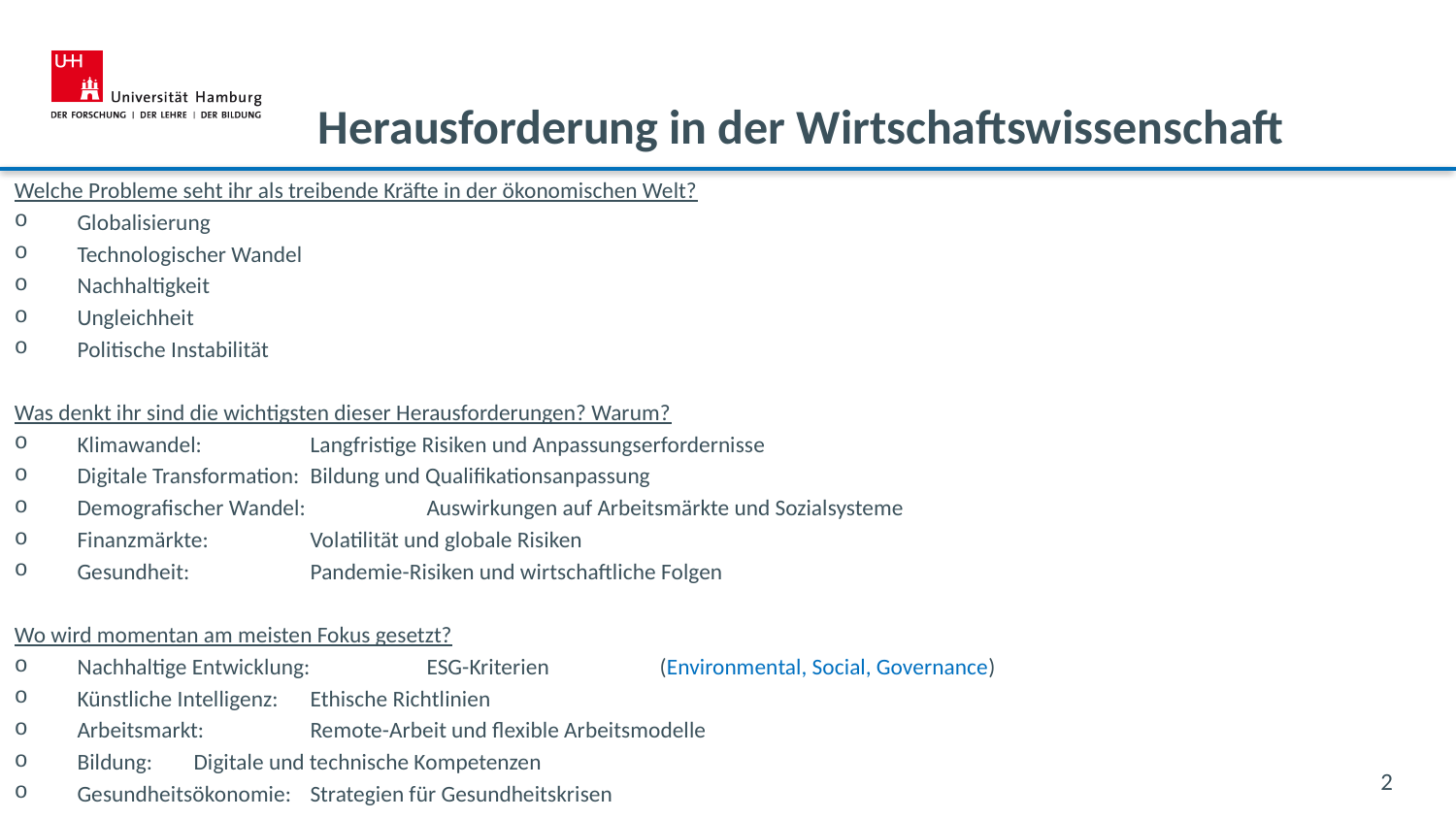

# Herausforderung in der Wirtschaftswissenschaft
Welche Probleme seht ihr als treibende Kräfte in der ökonomischen Welt?
Globalisierung
Technologischer Wandel
Nachhaltigkeit
Ungleichheit
Politische Instabilität

Was denkt ihr sind die wichtigsten dieser Herausforderungen? Warum?
Klimawandel: 		Langfristige Risiken und Anpassungserfordernisse
Digitale Transformation: 	Bildung und Qualifikationsanpassung
Demografischer Wandel: 	Auswirkungen auf Arbeitsmärkte und Sozialsysteme
Finanzmärkte: 		Volatilität und globale Risiken
Gesundheit: 			Pandemie-Risiken und wirtschaftliche Folgen

Wo wird momentan am meisten Fokus gesetzt?
Nachhaltige Entwicklung: 		ESG-Kriterien							(Environmental, Social, Governance)
Künstliche Intelligenz: 		Ethische Richtlinien
Arbeitsmarkt: 			Remote-Arbeit und flexible Arbeitsmodelle
Bildung: 				Digitale und technische Kompetenzen
Gesundheitsökonomie:		Strategien für Gesundheitskrisen

2